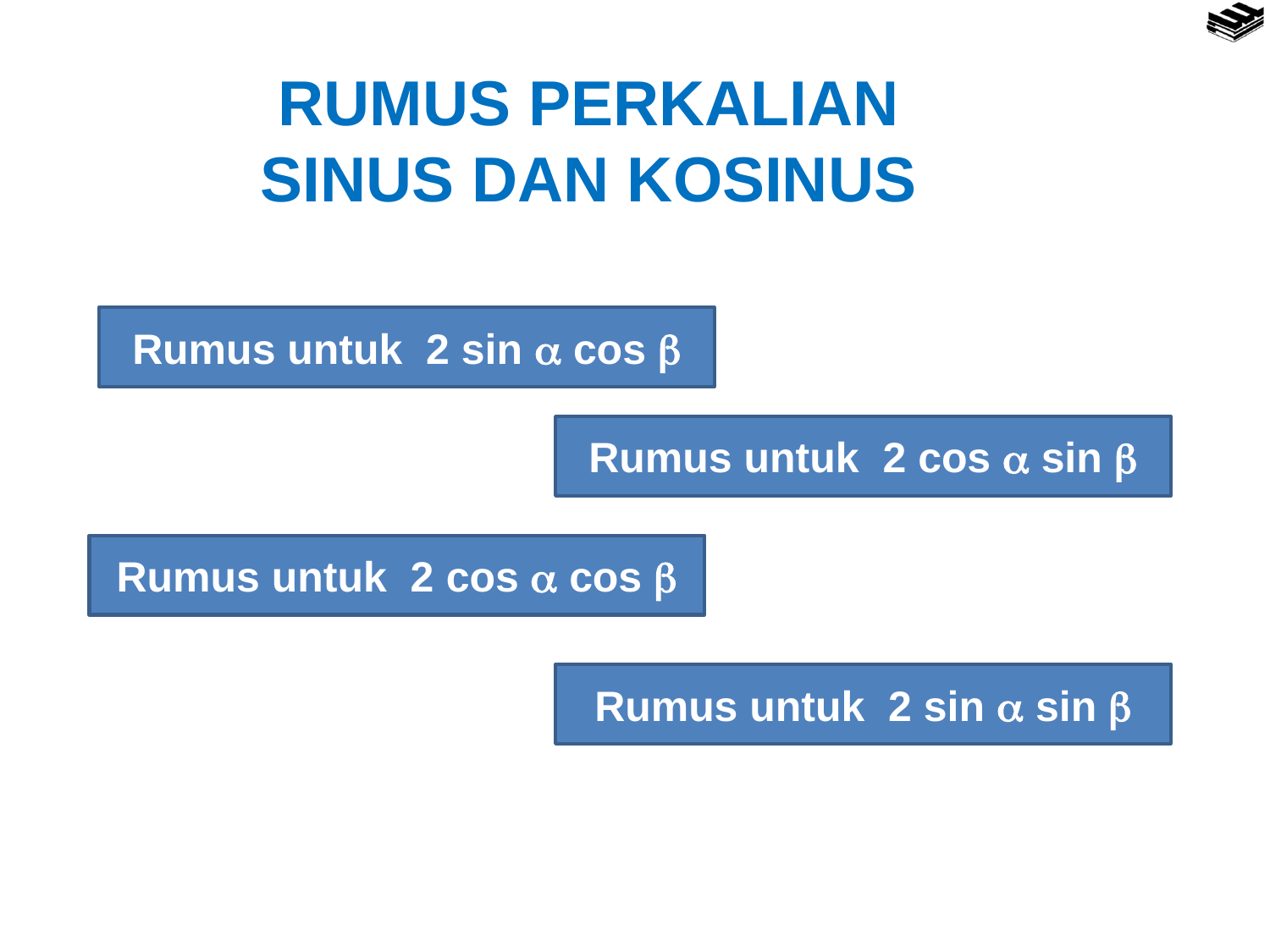

RUMUS PERKALIAN SINUS DAN KOSINUS
Rumus untuk  2 sin α cos β
Rumus untuk  2 cos α sin β
Rumus untuk  2 cos α cos β
Rumus untuk  2 sin α sin β
 12